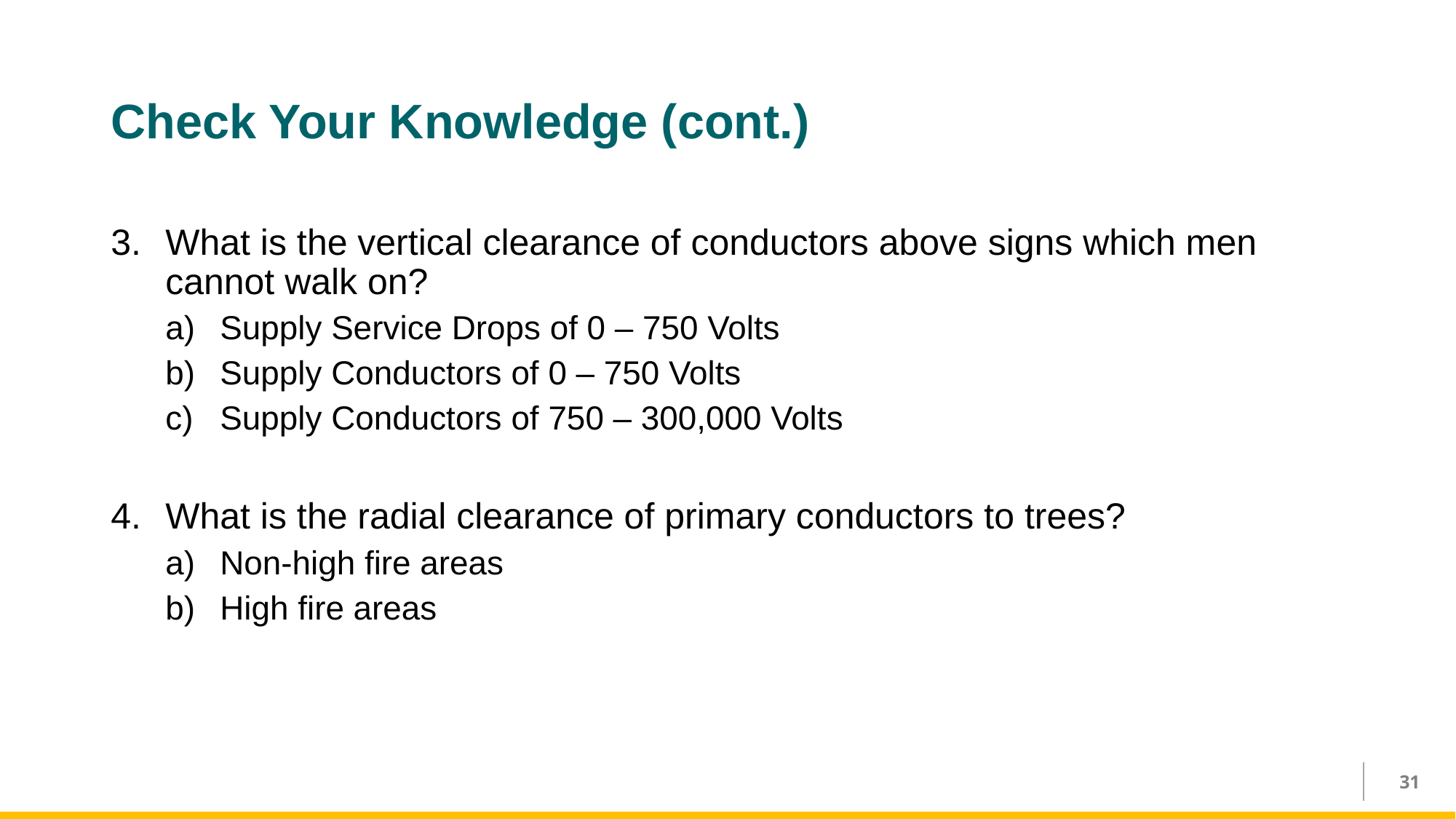

# Check Your Knowledge (cont.)
What is the vertical clearance of conductors above signs which men cannot walk on?
Supply Service Drops of 0 – 750 Volts
Supply Conductors of 0 – 750 Volts
Supply Conductors of 750 – 300,000 Volts

What is the radial clearance of primary conductors to trees?
Non-high fire areas
High fire areas